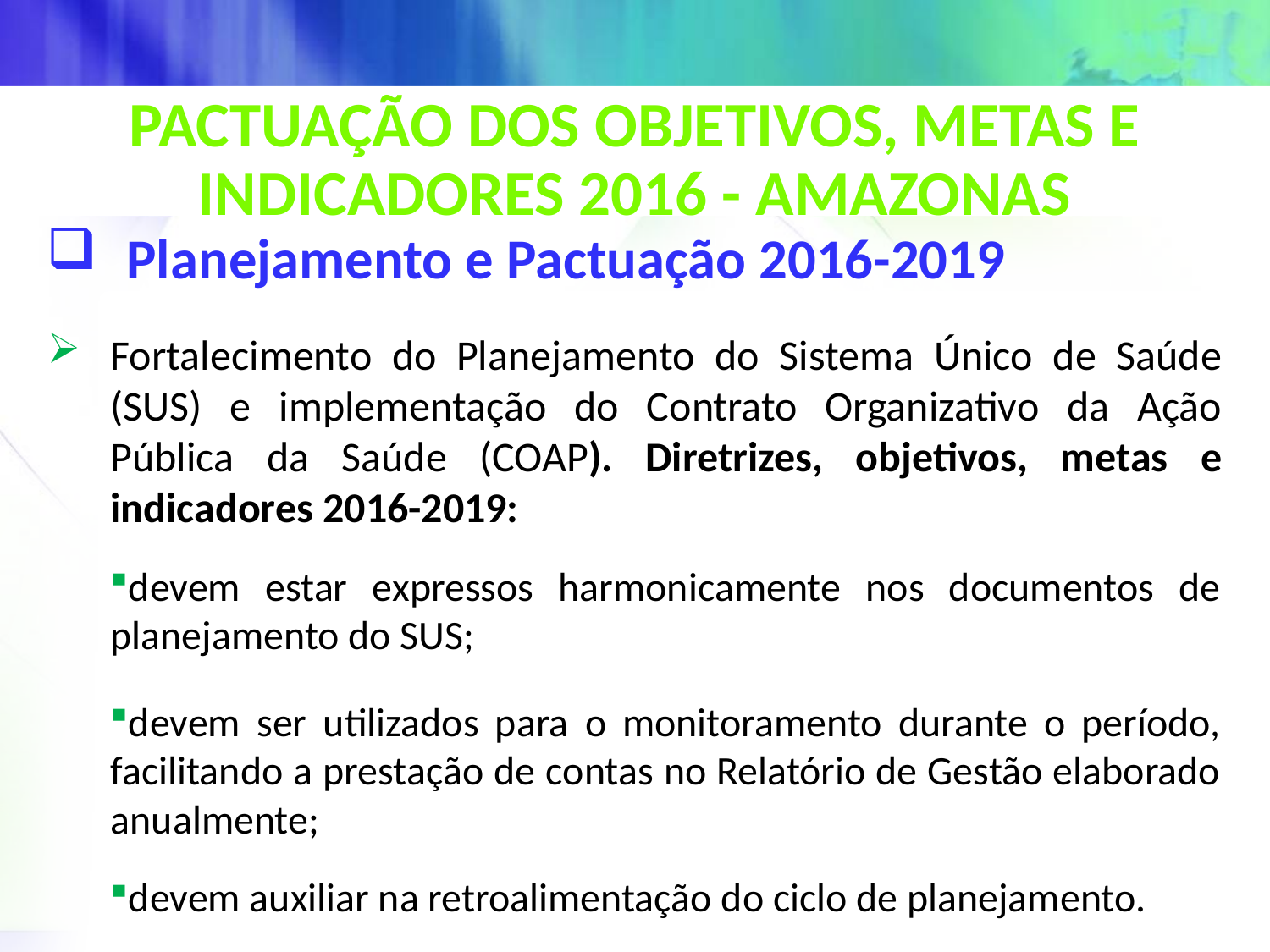

Pactuação dos Objetivos, Metas e Indicadores 2016 - amazonas
Planejamento e Pactuação 2016-2019

Fortalecimento do Planejamento do Sistema Único de Saúde (SUS) e implementação do Contrato Organizativo da Ação Pública da Saúde (COAP). Diretrizes, objetivos, metas e indicadores 2016-2019:

devem estar expressos harmonicamente nos documentos de planejamento do SUS;

devem ser utilizados para o monitoramento durante o período, facilitando a prestação de contas no Relatório de Gestão elaborado anualmente;

devem auxiliar na retroalimentação do ciclo de planejamento.